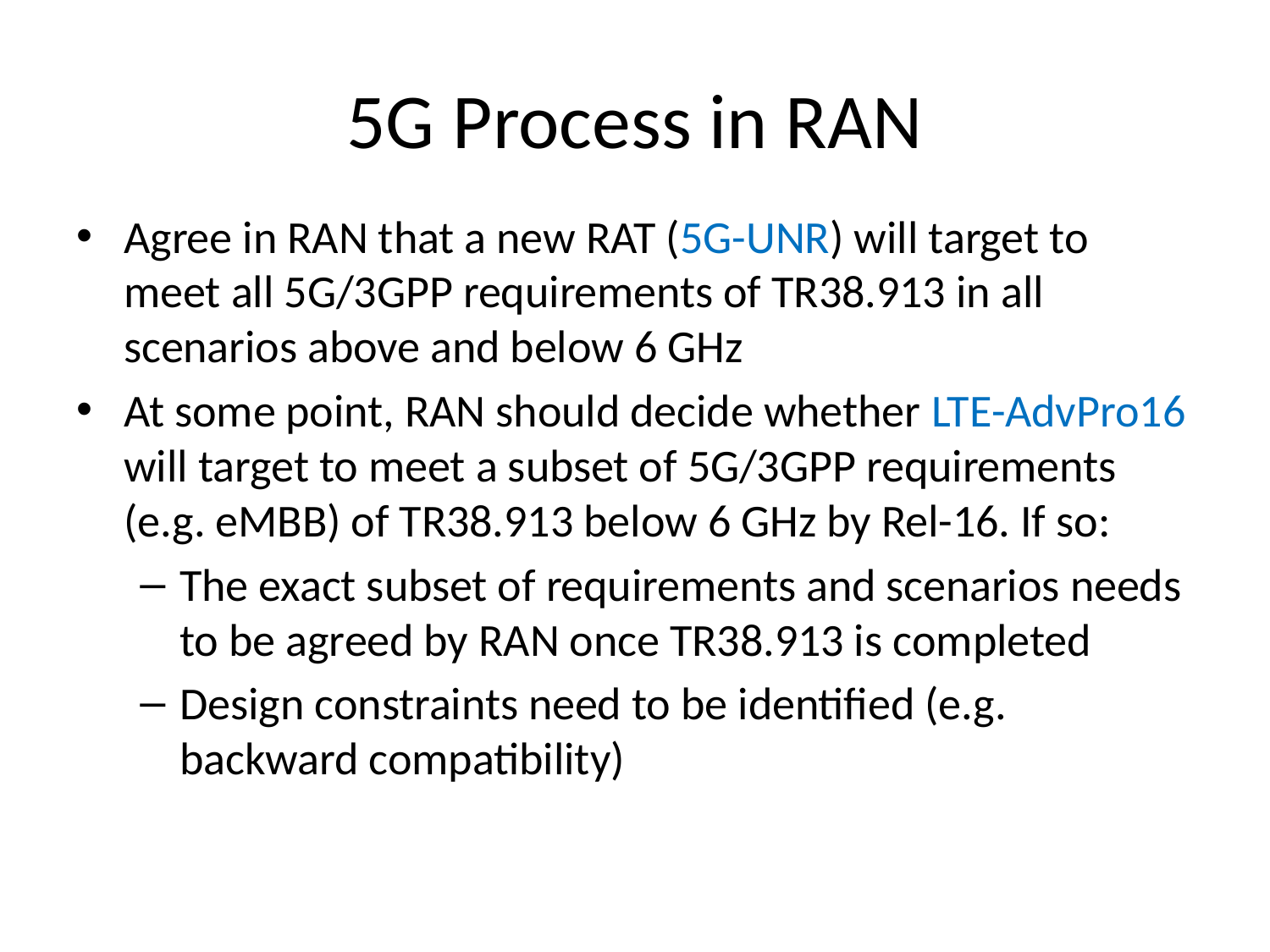

# 5G Process in RAN
Agree in RAN that a new RAT (5G-UNR) will target to meet all 5G/3GPP requirements of TR38.913 in all scenarios above and below 6 GHz
At some point, RAN should decide whether LTE-AdvPro16 will target to meet a subset of 5G/3GPP requirements (e.g. eMBB) of TR38.913 below 6 GHz by Rel-16. If so:
The exact subset of requirements and scenarios needs to be agreed by RAN once TR38.913 is completed
Design constraints need to be identified (e.g. backward compatibility)